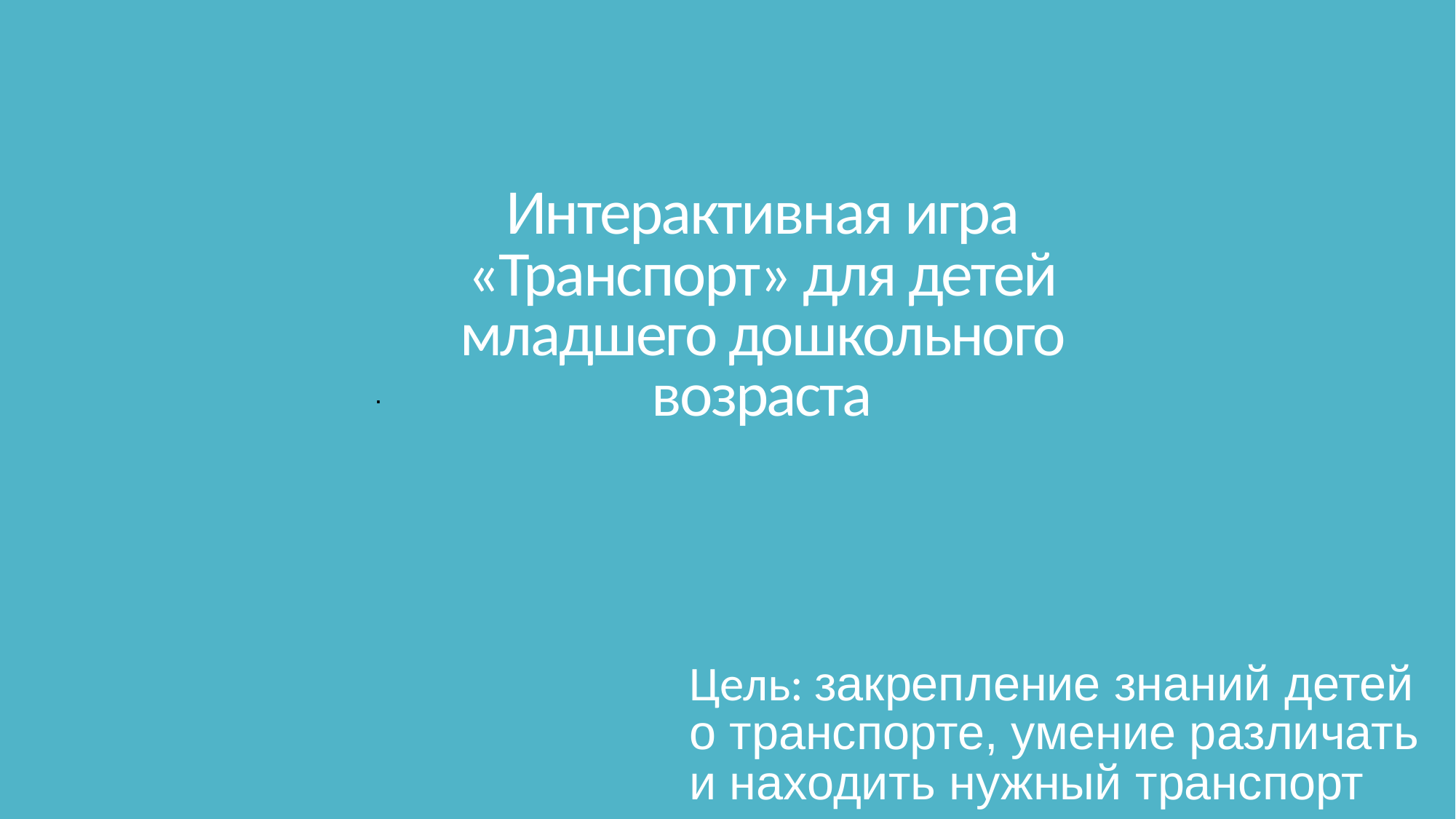

# Интерактивная игра «Транспорт» для детей младшего дошкольного возраста
.
Цель: закрепление знаний детей о транспорте, умение различать и находить нужный транспорт